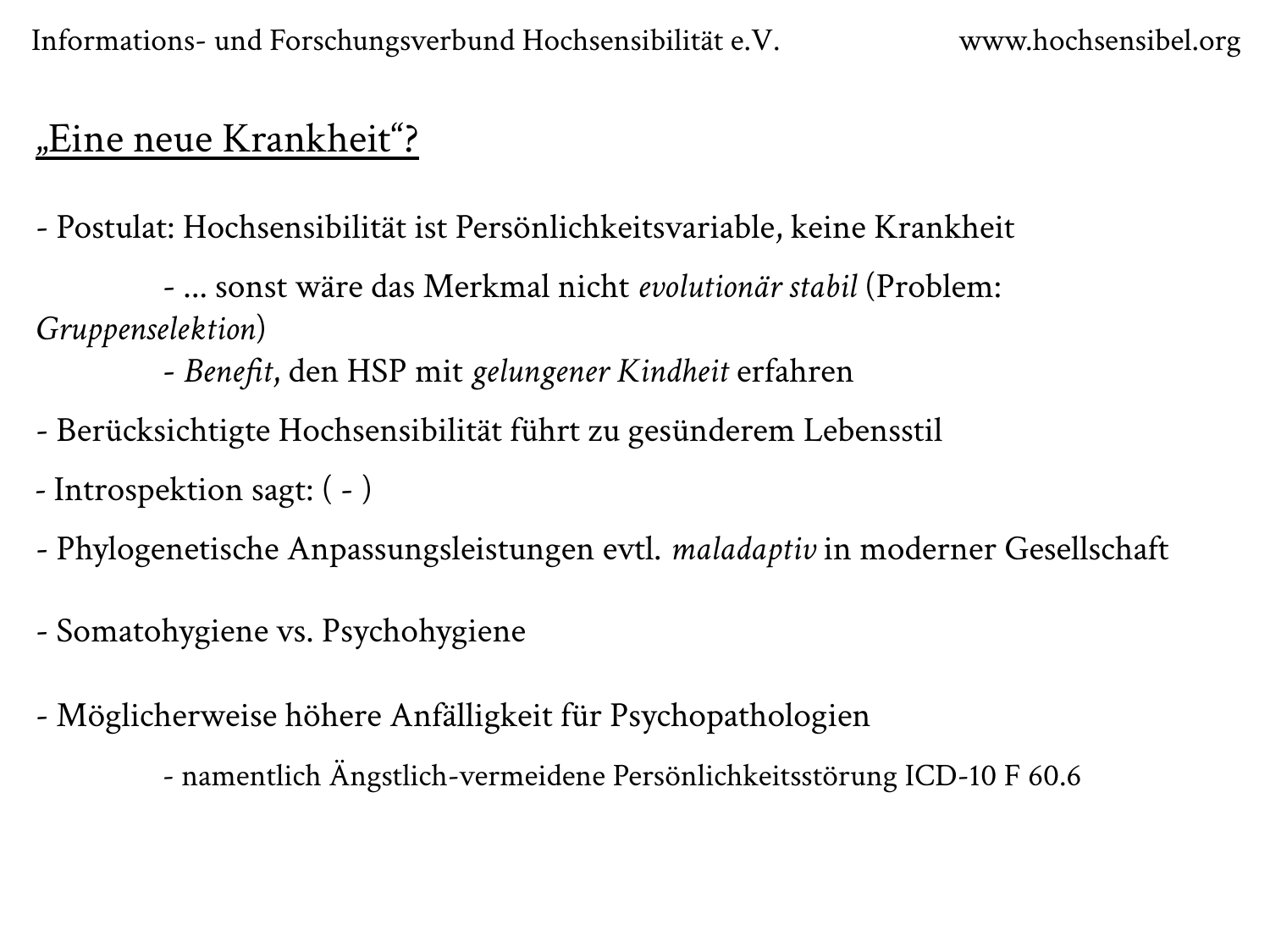

Informations- und Forschungsverbund Hochsensibilität e.V.
www.hochsensibel.org
# „Eine neue Krankheit“? - Postulat: Hochsensibilität ist Persönlichkeitsvariable, keine Krankheit - ... sonst wäre das Merkmal nicht evolutionär stabil (Problem: Gruppenselektion) - Benefit, den HSP mit gelungener Kindheit erfahren - Berücksichtigte Hochsensibilität führt zu gesünderem Lebensstil - Introspektion sagt: ( - ) - Phylogenetische Anpassungsleistungen evtl. maladaptiv in moderner Gesellschaft - Somatohygiene vs. Psychohygiene - Möglicherweise höhere Anfälligkeit für Psychopathologien - namentlich Ängstlich-vermeidene Persönlichkeitsstörung ICD-10 F 60.6